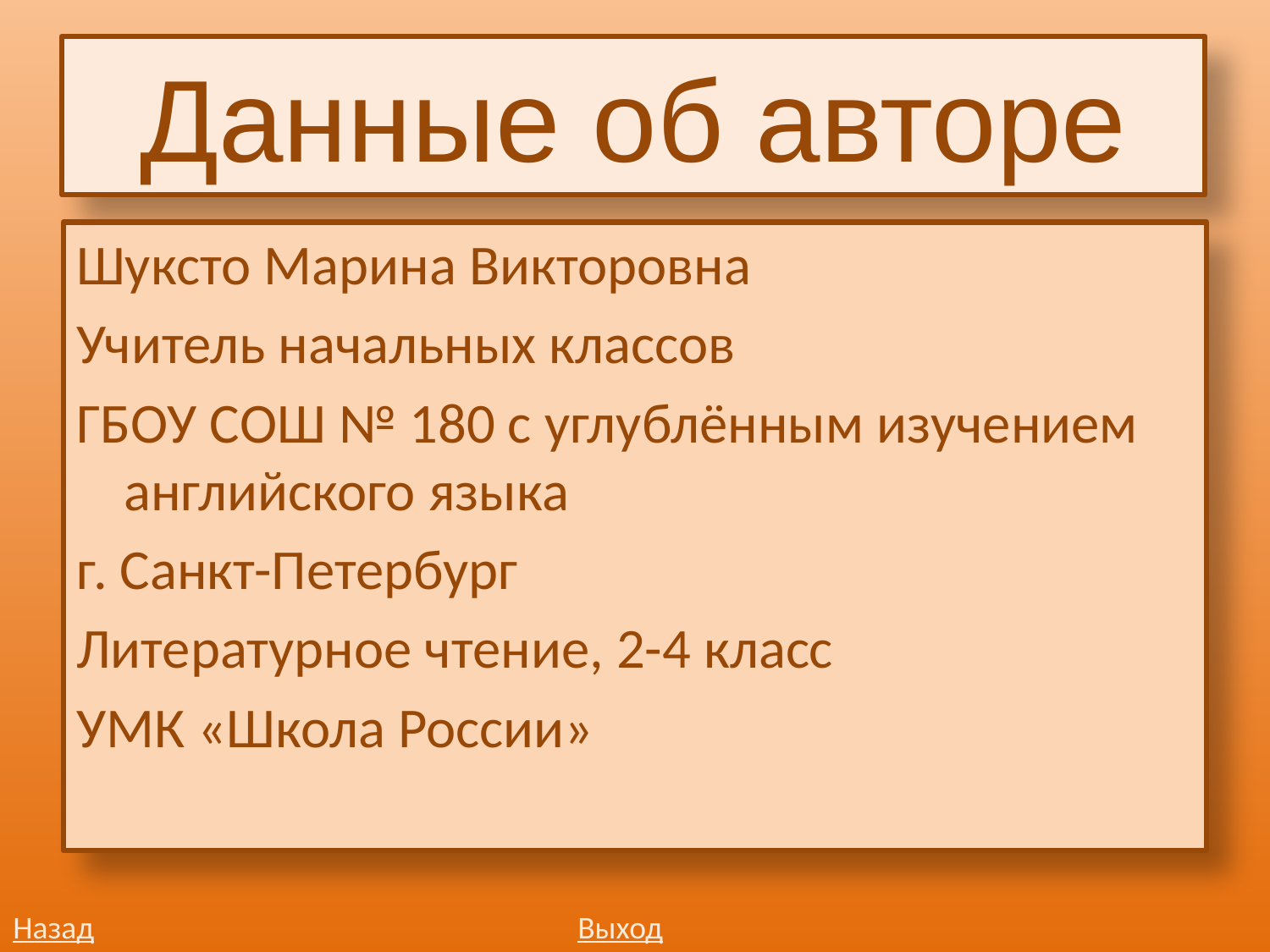

# Данные об авторе
Шуксто Марина Викторовна
Учитель начальных классов
ГБОУ СОШ № 180 с углублённым изучением английского языка
г. Санкт-Петербург
Литературное чтение, 2-4 класс
УМК «Школа России»
Назад
Выход